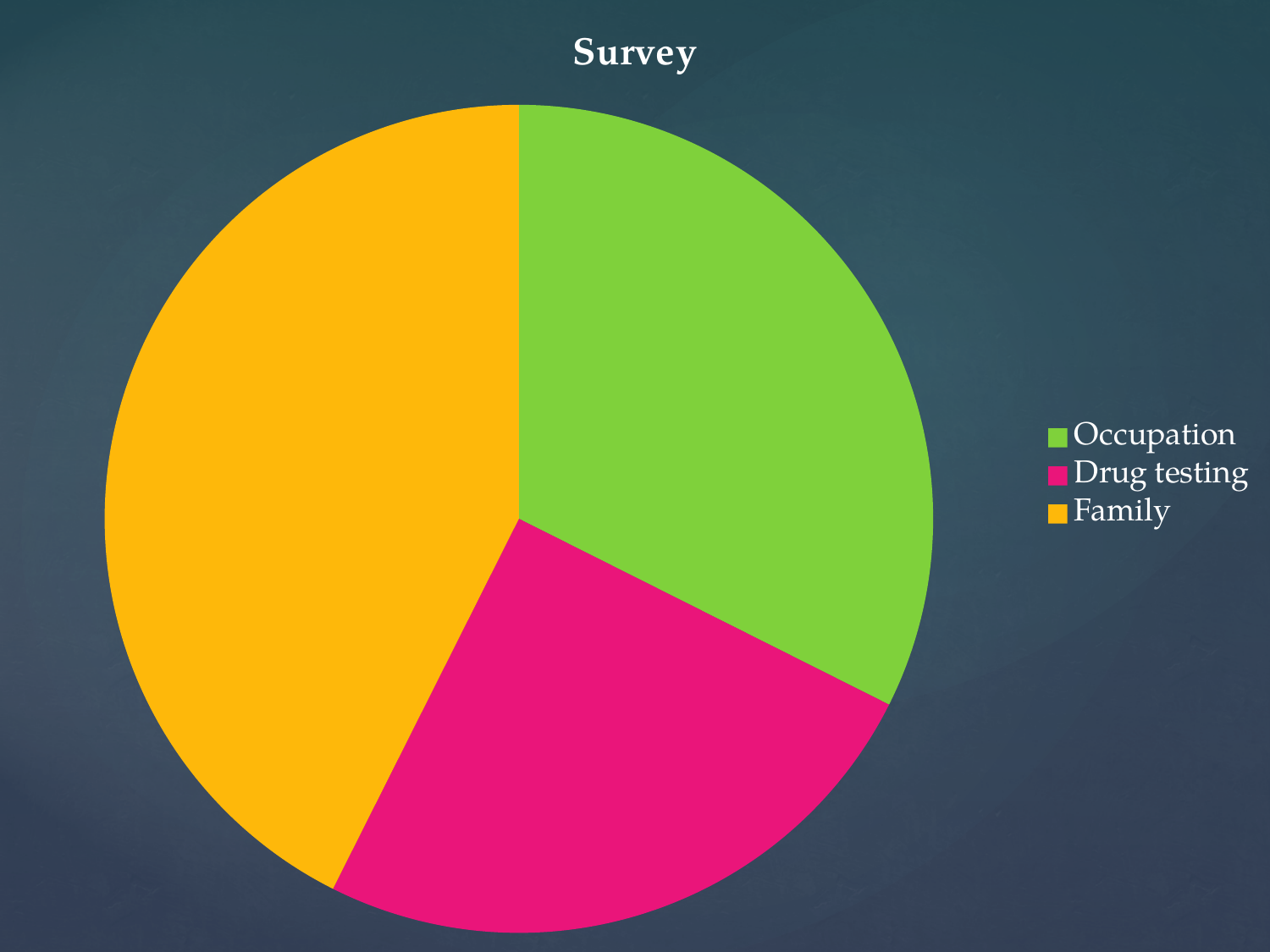

### Chart:

| Category | Survey |
|---|---|
| Occupation | 35.0 |
| Drug testing | 27.0 |
| Family | 46.0 |